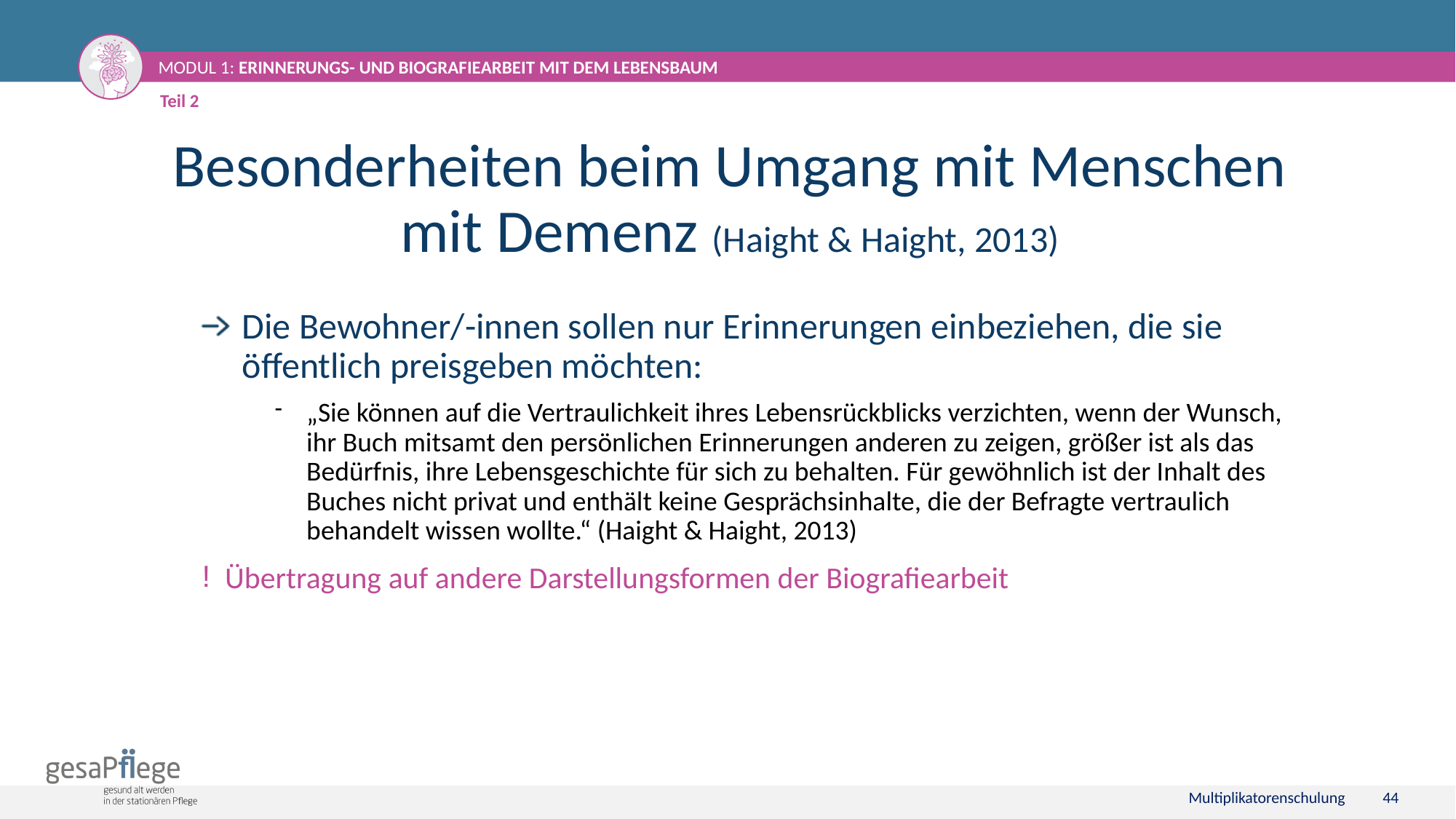

Teil 2
# Besonderheiten beim Umgang mit Menschen mit Demenz (Haight & Haight, 2013)
Die Bewohner/-innen sollen nur Erinnerungen einbeziehen, die sie öffentlich preisgeben möchten:
„Sie können auf die Vertraulichkeit ihres Lebensrückblicks verzichten, wenn der Wunsch, ihr Buch mitsamt den persönlichen Erinnerungen anderen zu zeigen, größer ist als das Bedürfnis, ihre Lebensgeschichte für sich zu behalten. Für gewöhnlich ist der Inhalt des Buches nicht privat und enthält keine Gesprächsinhalte, die der Befragte vertraulich behandelt wissen wollte.“ (Haight & Haight, 2013)
Übertragung auf andere Darstellungsformen der Biografiearbeit
Multiplikatorenschulung
44